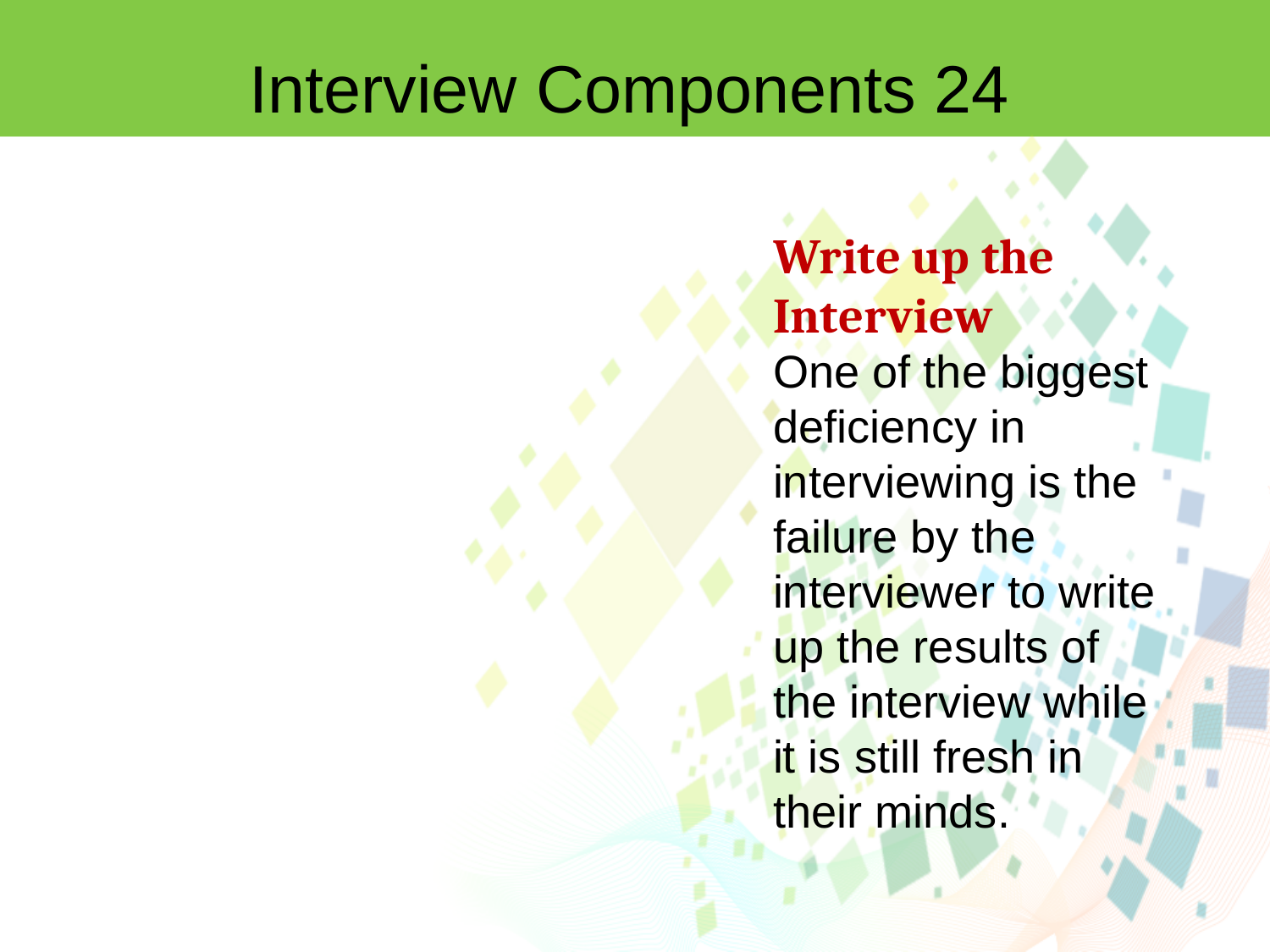

Interview Components 24
Write up the Interview
One of the biggest deficiency in interviewing is the failure by the interviewer to write up the results of the interview while it is still fresh in their minds.